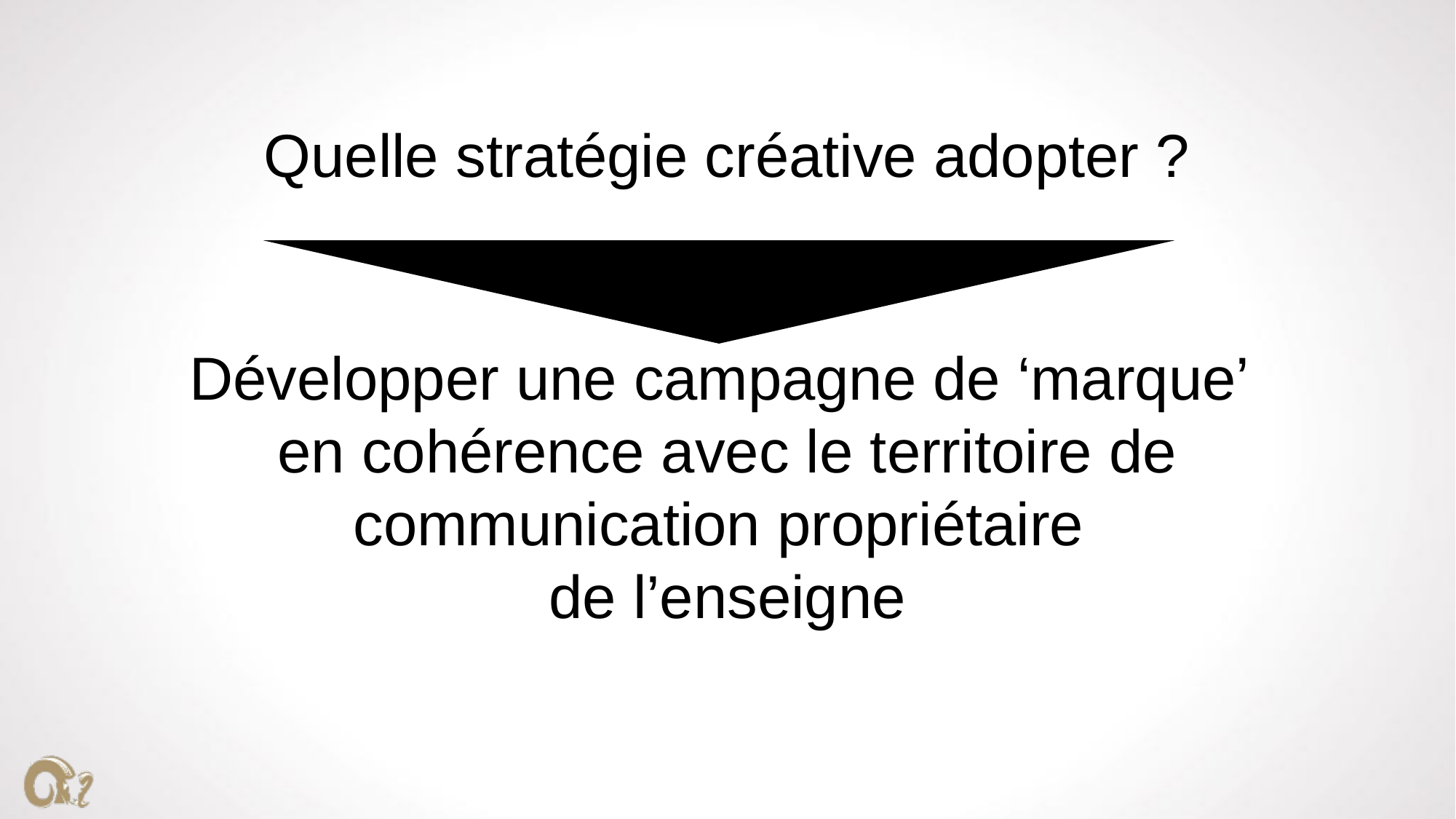

# Quelle stratégie créative adopter ?

Développer une campagne de ‘marque’
en cohérence avec le territoire de communication propriétaire
de l’enseigne